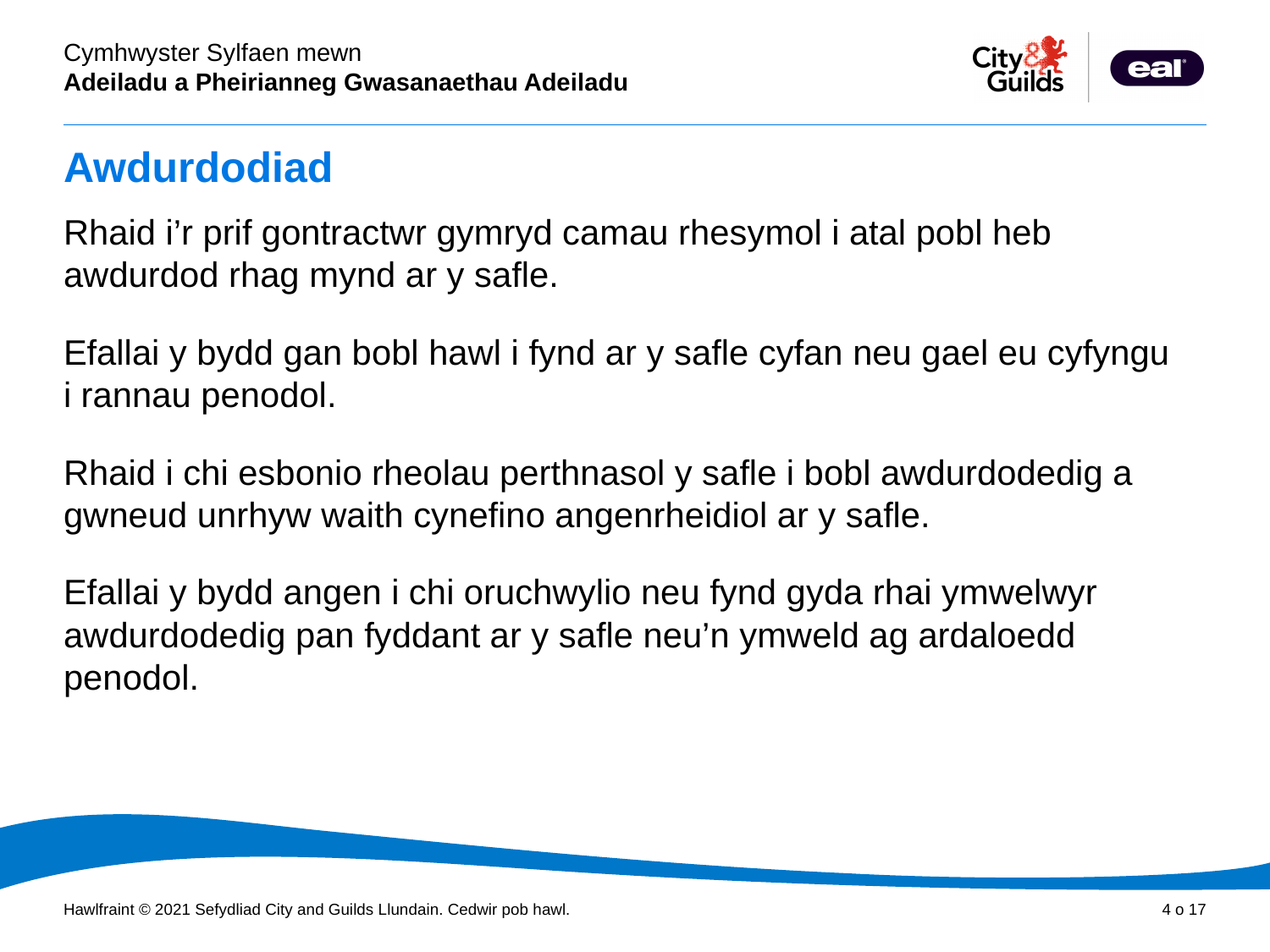

# Awdurdodiad
Rhaid i’r prif gontractwr gymryd camau rhesymol i atal pobl heb awdurdod rhag mynd ar y safle.
Efallai y bydd gan bobl hawl i fynd ar y safle cyfan neu gael eu cyfyngu i rannau penodol.
Rhaid i chi esbonio rheolau perthnasol y safle i bobl awdurdodedig a gwneud unrhyw waith cynefino angenrheidiol ar y safle.
Efallai y bydd angen i chi oruchwylio neu fynd gyda rhai ymwelwyr awdurdodedig pan fyddant ar y safle neu’n ymweld ag ardaloedd penodol.